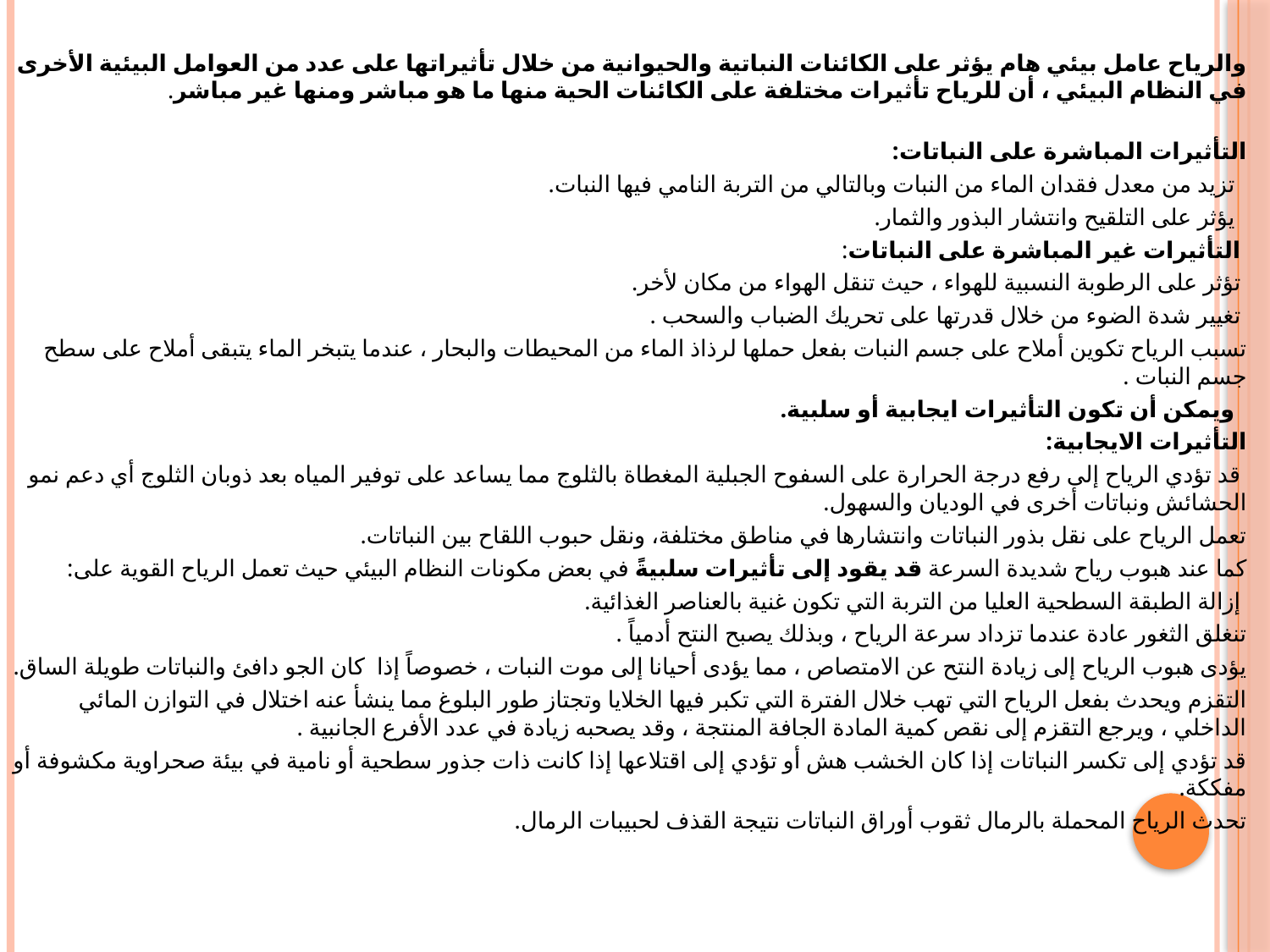

#
والرياح عامل بيئي هام يؤثر على الكائنات النباتية والحيوانية من خلال تأثيراتها على عدد من العوامل البيئية الأخرى في النظام البيئي ، أن للرياح تأثيرات مختلفة على الكائنات الحية منها ما هو مباشر ومنها غير مباشر.
التأثيرات المباشرة على النباتات:
  تزيد من معدل فقدان الماء من النبات وبالتالي من التربة النامي فيها النبات.
  يؤثر على التلقيح وانتشار البذور والثمار.
 التأثيرات غير المباشرة على النباتات:
 تؤثر على الرطوبة النسبية للهواء ، حيث تنقل الهواء من مكان لأخر.
 تغيير شدة الضوء من خلال قدرتها على تحريك الضباب والسحب .
تسبب الرياح تكوين أملاح على جسم النبات بفعل حملها لرذاذ الماء من المحيطات والبحار ، عندما يتبخر الماء يتبقى أملاح على سطح جسم النبات .
  ويمكن أن تكون التأثيرات ايجابية أو سلبية.
التأثيرات الايجابية:
 قد تؤدي الرياح إلى رفع درجة الحرارة على السفوح الجبلية المغطاة بالثلوج مما يساعد على توفير المياه بعد ذوبان الثلوج أي دعم نمو الحشائش ونباتات أخرى في الوديان والسهول.
تعمل الرياح على نقل بذور النباتات وانتشارها في مناطق مختلفة، ونقل حبوب اللقاح بين النباتات.
كما عند هبوب رياح شديدة السرعة قد يقود إلى تأثيرات سلبيةً في بعض مكونات النظام البيئي حيث تعمل الرياح القوية على:
 إزالة الطبقة السطحية العليا من التربة التي تكون غنية بالعناصر الغذائية.
تنغلق الثغور عادة عندما تزداد سرعة الرياح ، وبذلك يصبح النتح أدمياً .
يؤدى هبوب الرياح إلى زيادة النتح عن الامتصاص ، مما يؤدى أحيانا إلى موت النبات ، خصوصاً إذا  كان الجو دافئ والنباتات طويلة الساق.
التقزم ويحدث بفعل الرياح التي تهب خلال الفترة التي تكبر فيها الخلايا وتجتاز طور البلوغ مما ينشأ عنه اختلال في التوازن المائي الداخلي ، ويرجع التقزم إلى نقص كمية المادة الجافة المنتجة ، وقد يصحبه زيادة في عدد الأفرع الجانبية .
قد تؤدي إلى تكسر النباتات إذا كان الخشب هش أو تؤدي إلى اقتلاعها إذا كانت ذات جذور سطحية أو نامية في بيئة صحراوية مكشوفة أو مفككة.
تحدث الرياح المحملة بالرمال ثقوب أوراق النباتات نتيجة القذف لحبيبات الرمال.